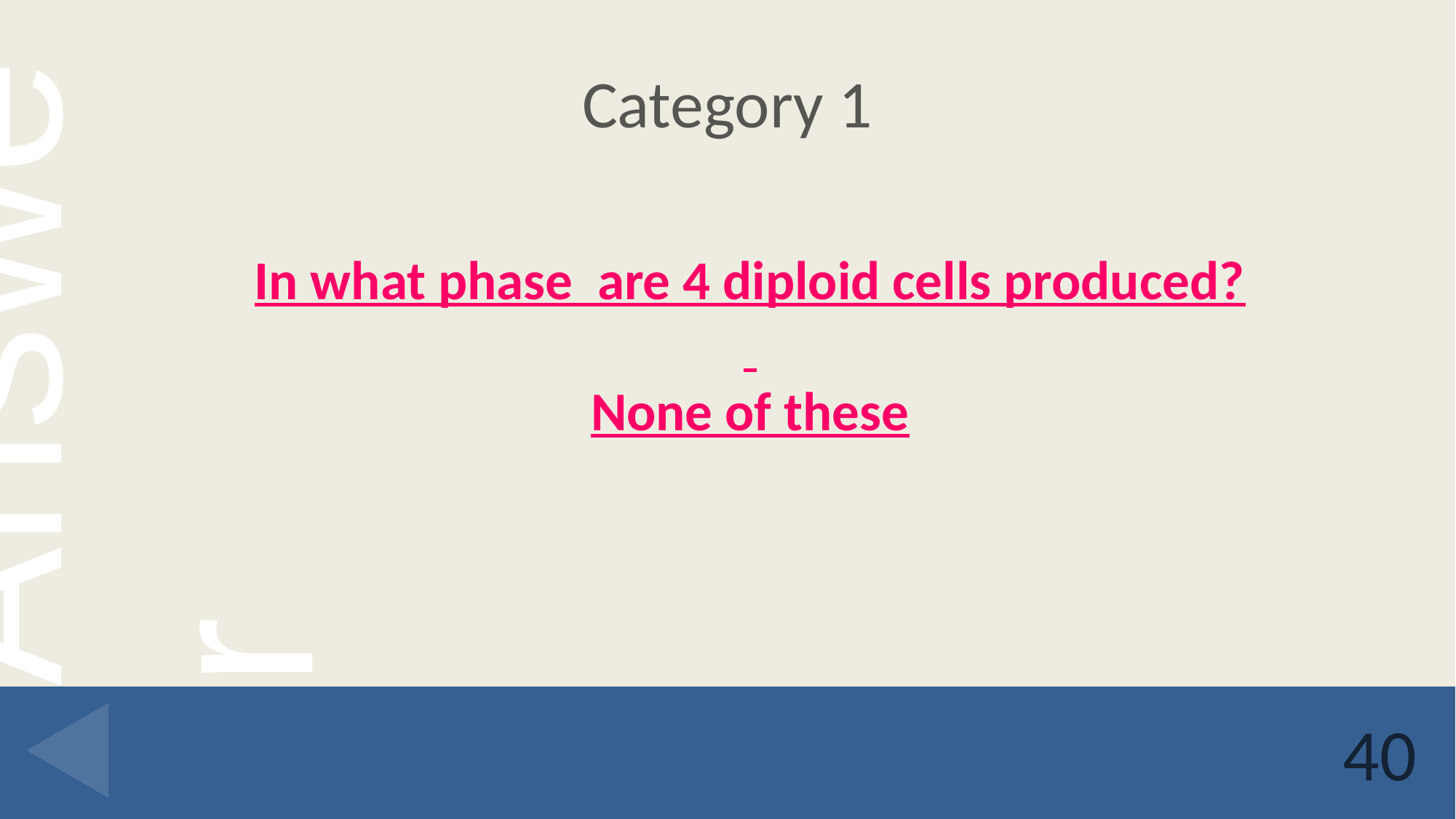

# Category 1
In what phase  are 4 diploid cells produced?

None of these
40